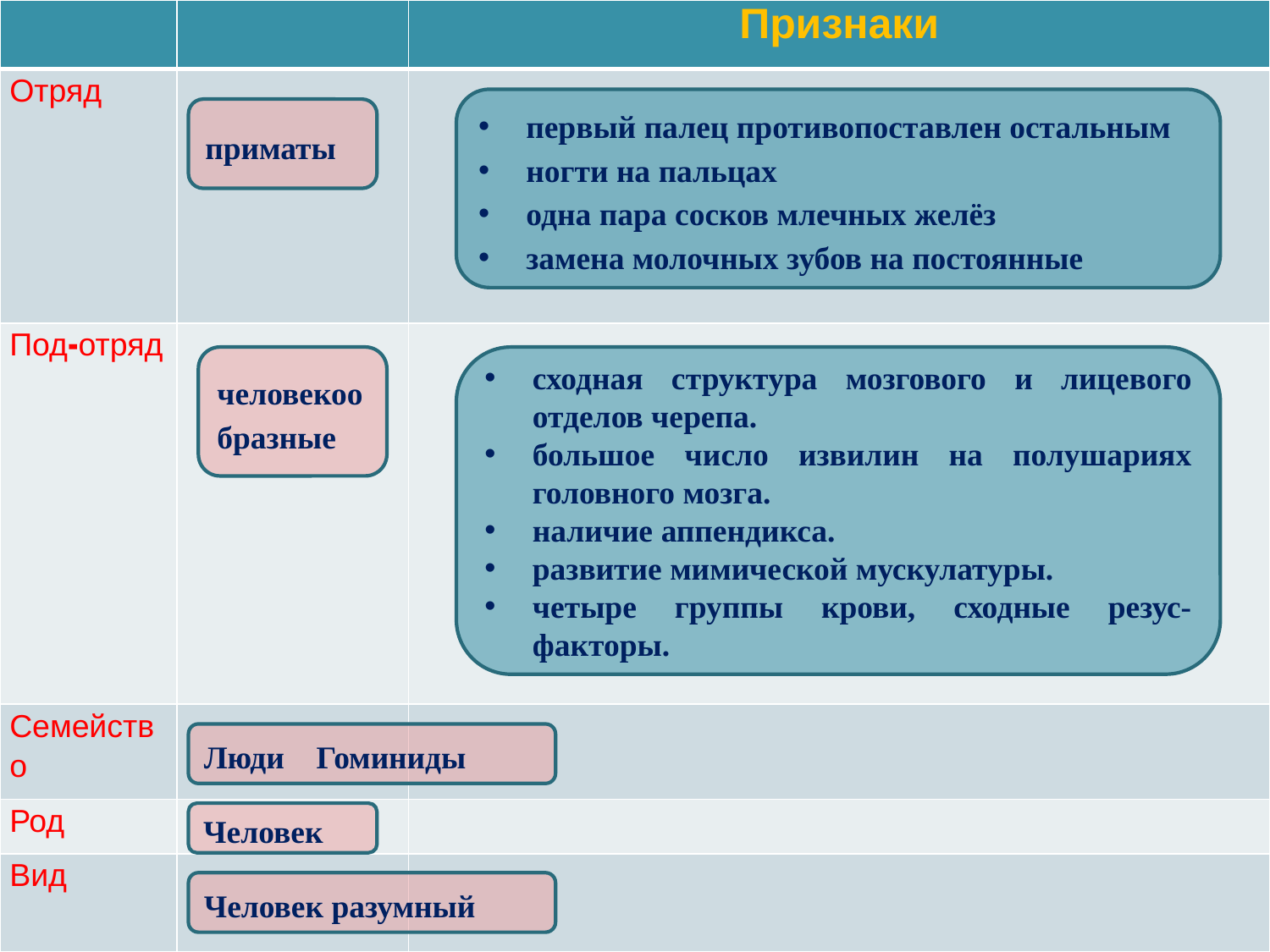

|  |  | Признаки |
| --- | --- | --- |
| Отряд |  |  |
| Под-отряд |  |  |
| Семейство |  |  |
| Род |  |  |
| Вид |  |  |

первый палец противопоставлен остальным
ногти на пальцах
одна пара сосков млечных желёз
замена молочных зубов на постоянные
приматы
человекообразные
сходная структура мозгового и лицевого отделов черепа.
большое число извилин на полушариях головного мозга.
наличие аппендикса.
развитие мимической мускулатуры.
четыре группы крови, сходные резус-факторы.
Люди    Гоминиды
Человек
Человек разумный